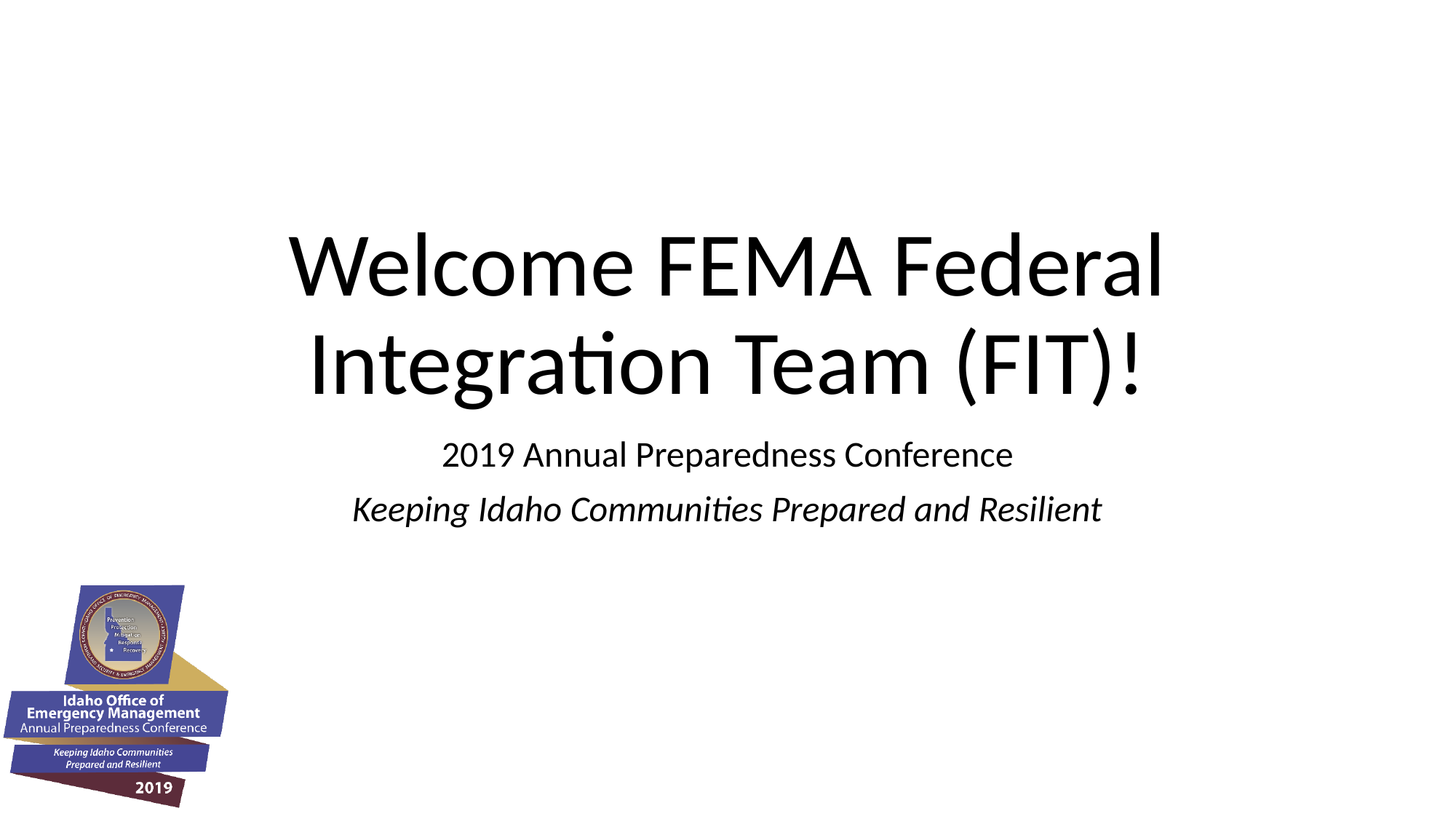

# Welcome FEMA Federal Integration Team (FIT)!
2019 Annual Preparedness Conference
Keeping Idaho Communities Prepared and Resilient